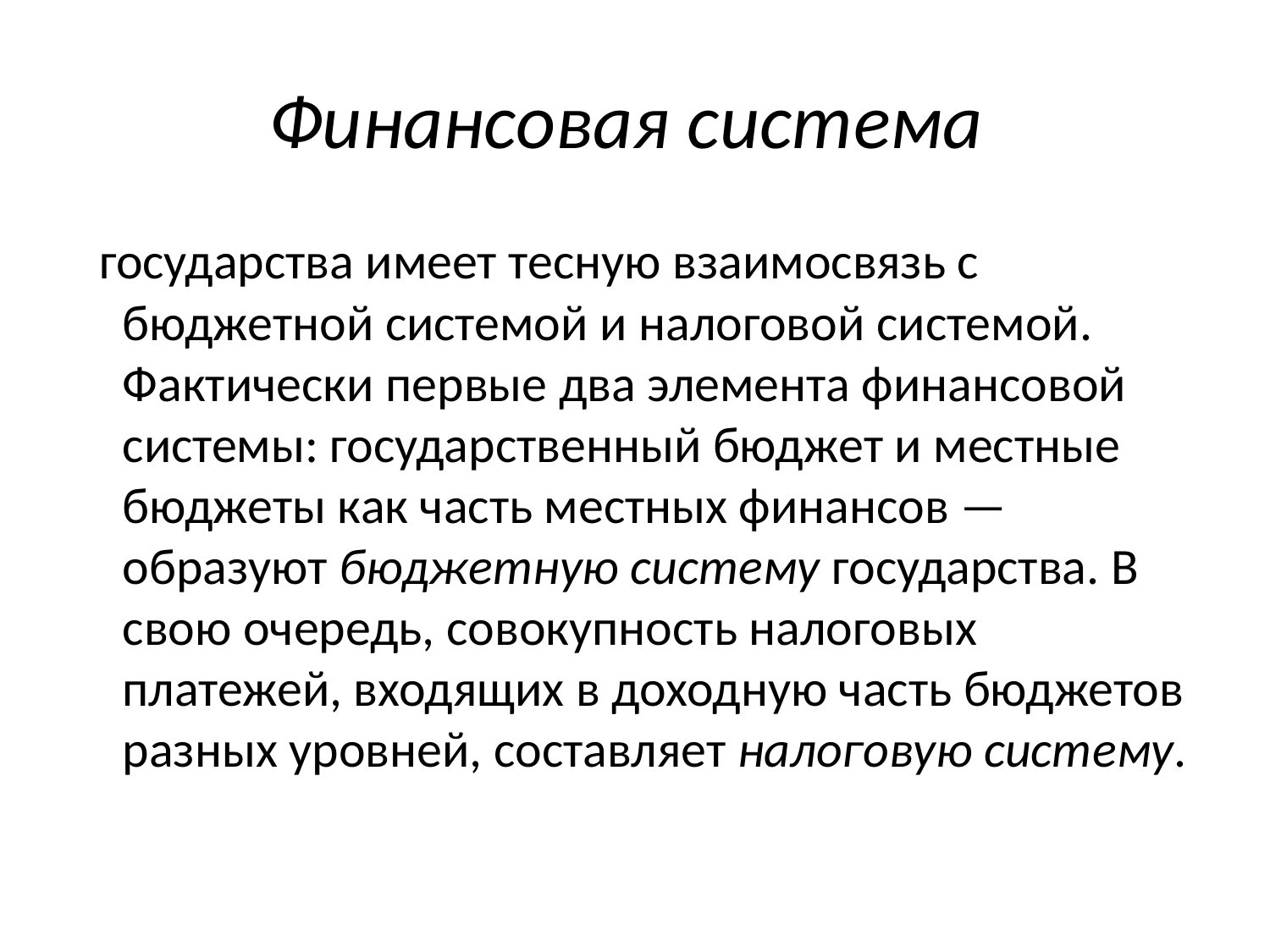

# Финансовая система
  государства имеет тесную взаимосвязь с бюджетной системой и налоговой системой. Фактически пер­вые два элемента финансовой системы: государственный бюд­жет и местные бюджеты как часть местных финансов — образуют бюджетную систему государства. В свою очередь, совокупность налоговых платежей, входящих в доходную часть бюджетов раз­ных уровней, составляет налоговую систему.